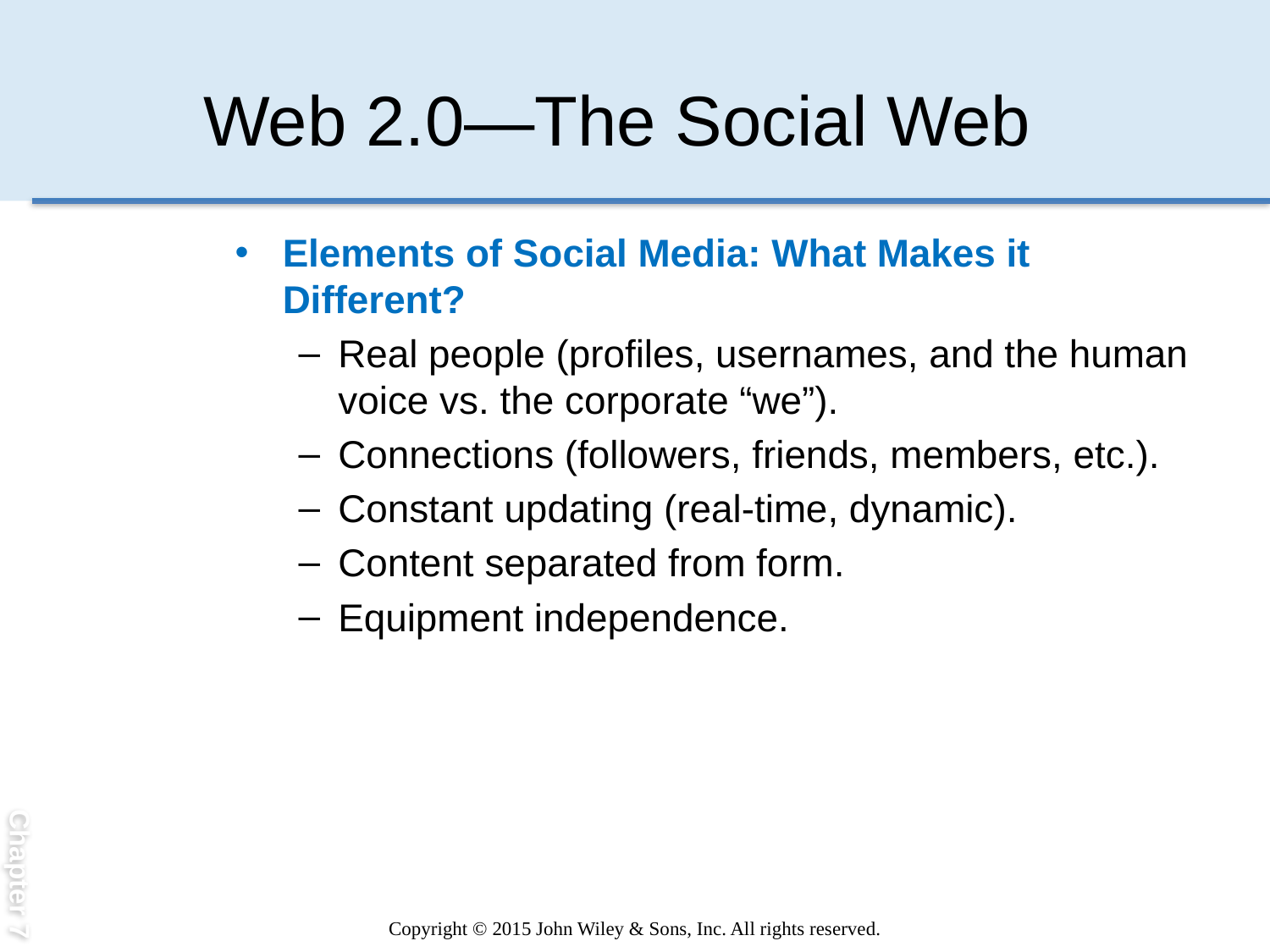

Chapter 7
# Web 2.0—The Social Web
Elements of Social Media: What Makes it Different?
Real people (profiles, usernames, and the human voice vs. the corporate “we”).
Connections (followers, friends, members, etc.).
Constant updating (real-time, dynamic).
Content separated from form.
Equipment independence.